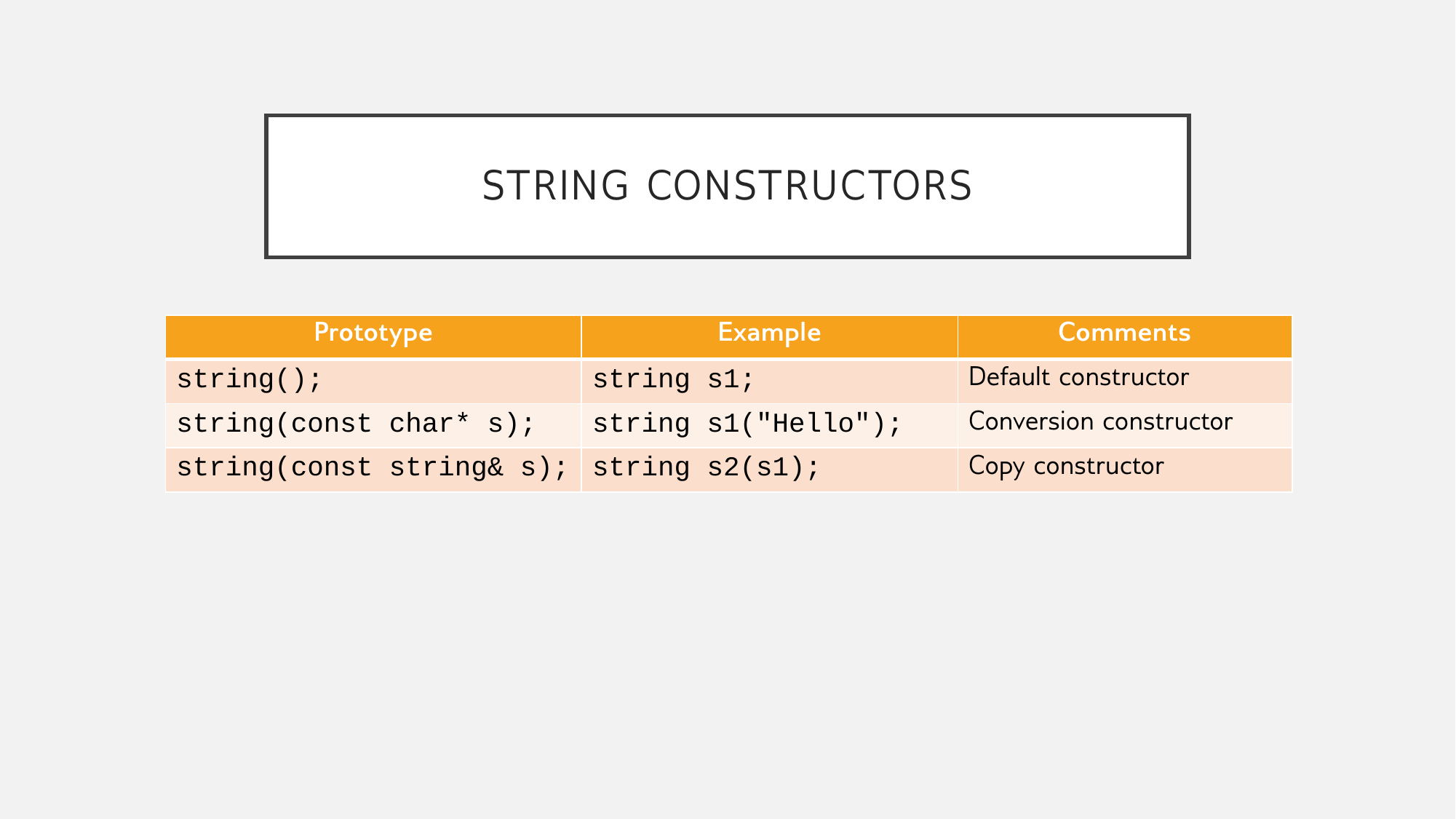

# string Constructors
| Prototype | Example | Comments |
| --- | --- | --- |
| string(); | string s1; | Default constructor |
| string(const char\* s); | string s1("Hello"); | Conversion constructor |
| string(const string& s); | string s2(s1); | Copy constructor |